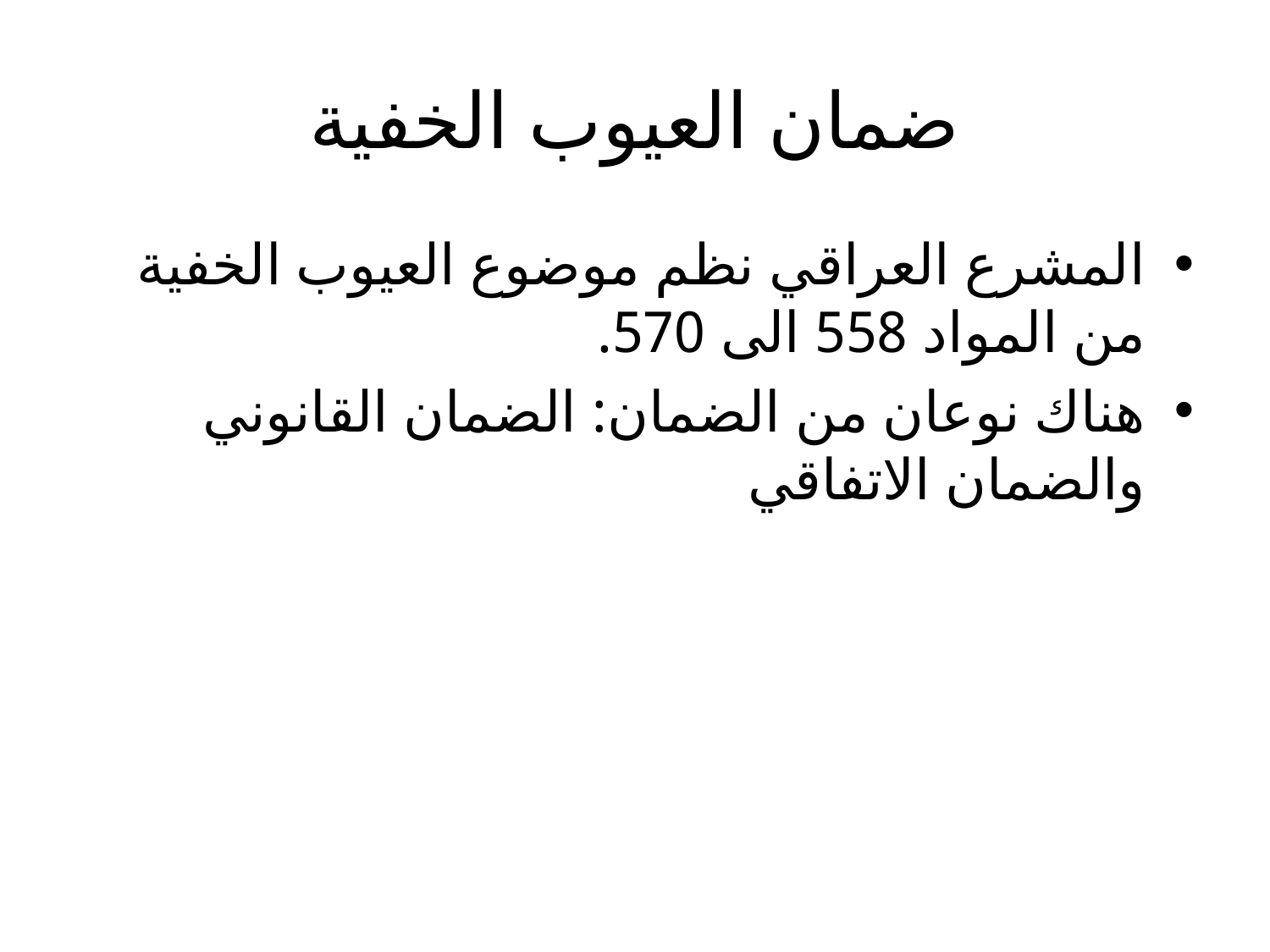

# ضمان العيوب الخفية
المشرع العراقي نظم موضوع العيوب الخفية من المواد 558 الى 570.
هناك نوعان من الضمان: الضمان القانوني والضمان الاتفاقي